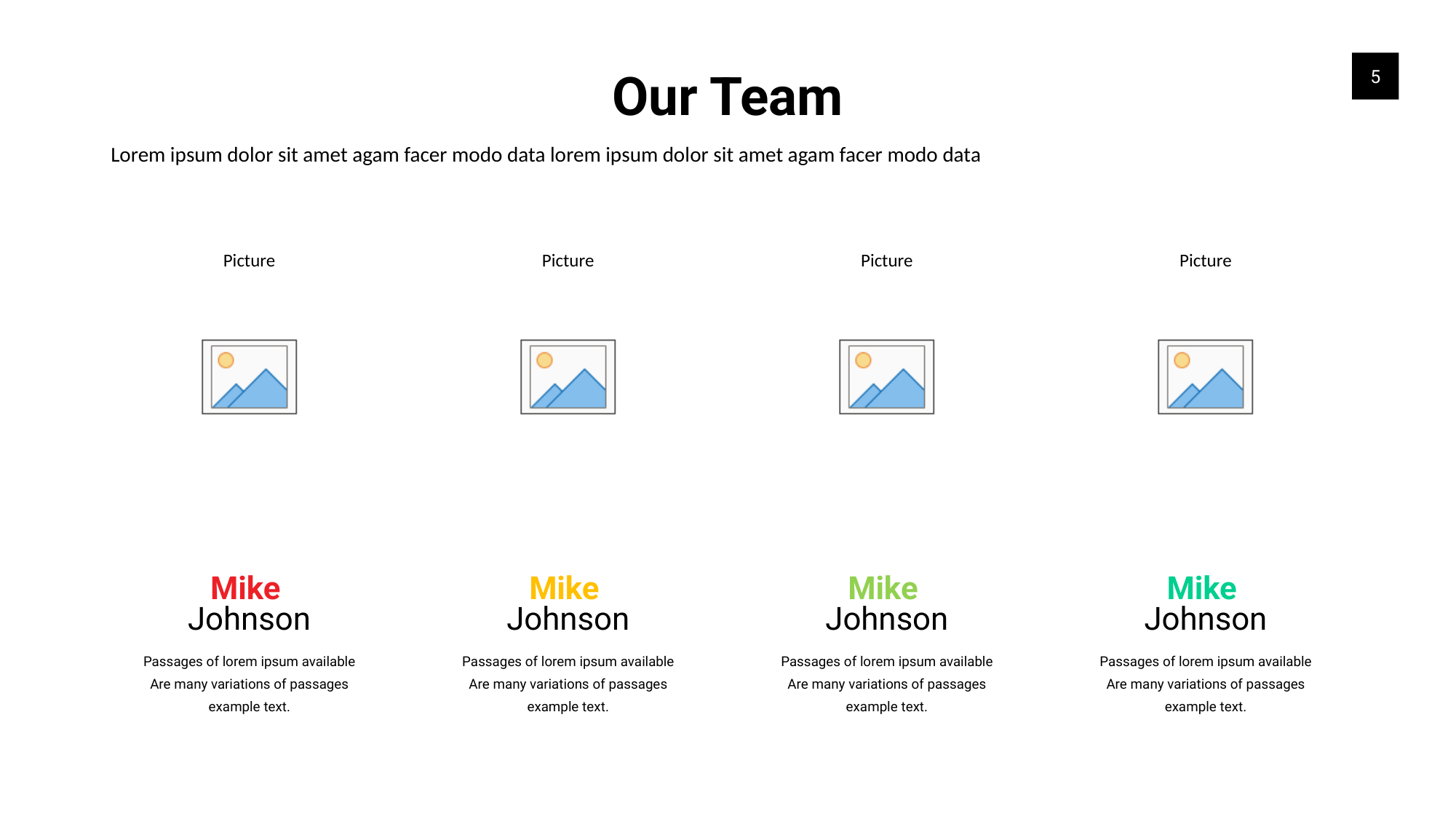

Our Team
5
Lorem ipsum dolor sit amet agam facer modo data lorem ipsum dolor sit amet agam facer modo data

Mike
Johnson
Passages of lorem ipsum available Are many variations of passages example text.
Mike
Johnson
Passages of lorem ipsum available Are many variations of passages example text.
Mike
Johnson
Passages of lorem ipsum available Are many variations of passages example text.
Mike
Johnson
Passages of lorem ipsum available Are many variations of passages example text.